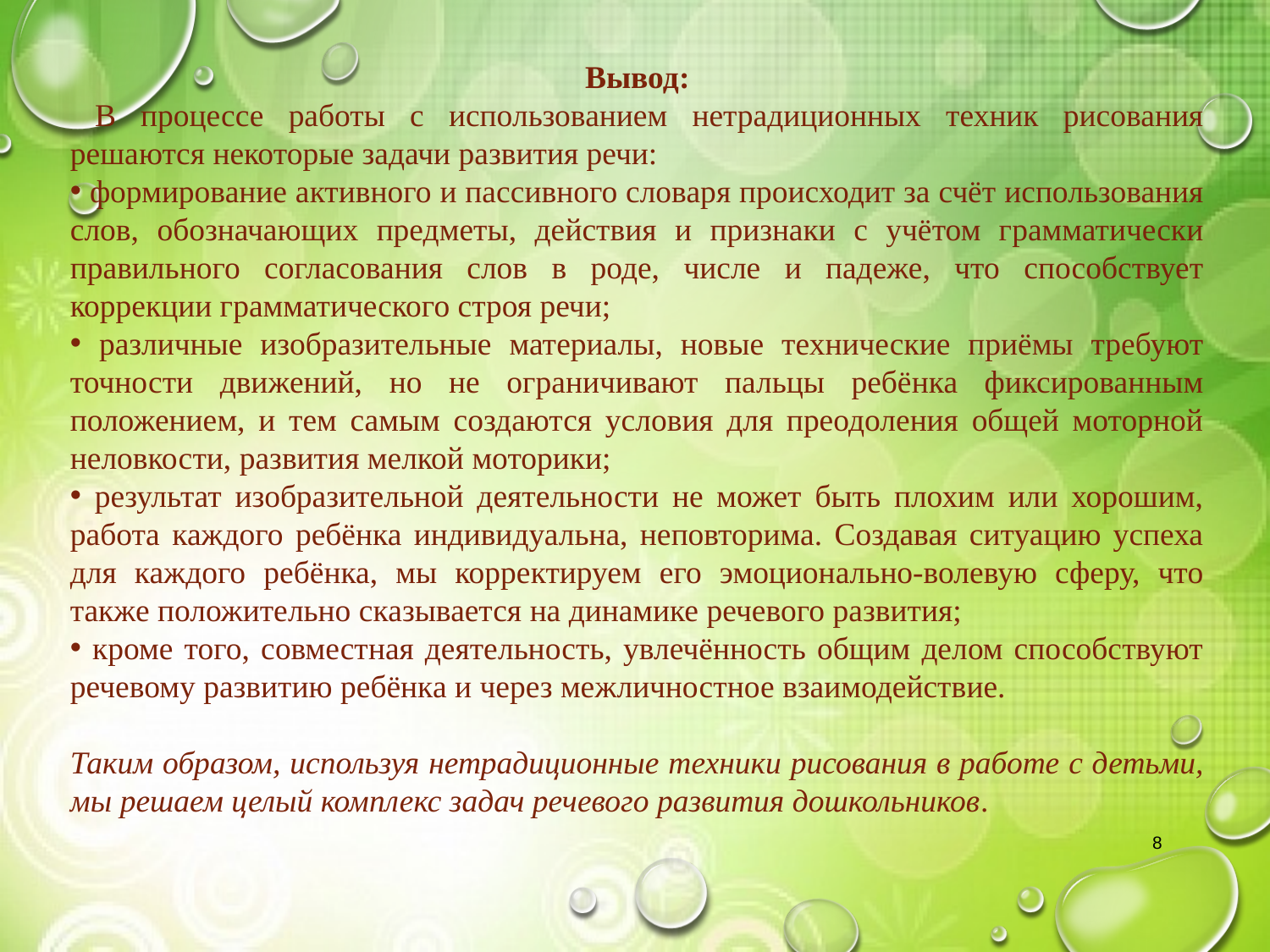

Вывод:
 В процессе работы с использованием нетрадиционных техник рисования решаются некоторые задачи развития речи:
 формирование активного и пассивного словаря происходит за счёт использования слов, обозначающих предметы, действия и признаки с учётом грамматически правильного согласования слов в роде, числе и падеже, что способствует коррекции грамматического строя речи;
 различные изобразительные материалы, новые технические приёмы требуют точности движений, но не ограничивают пальцы ребёнка фиксированным положением, и тем самым создаются условия для преодоления общей моторной неловкости, развития мелкой моторики;
 результат изобразительной деятельности не может быть плохим или хорошим, работа каждого ребёнка индивидуальна, неповторима. Создавая ситуацию успеха для каждого ребёнка, мы корректируем его эмоционально-волевую сферу, что также положительно сказывается на динамике речевого развития;
 кроме того, совместная деятельность, увлечённость общим делом способствуют речевому развитию ребёнка и через межличностное взаимодействие.

Таким образом, используя нетрадиционные техники рисования в работе с детьми, мы решаем целый комплекс задач речевого развития дошкольников.

8